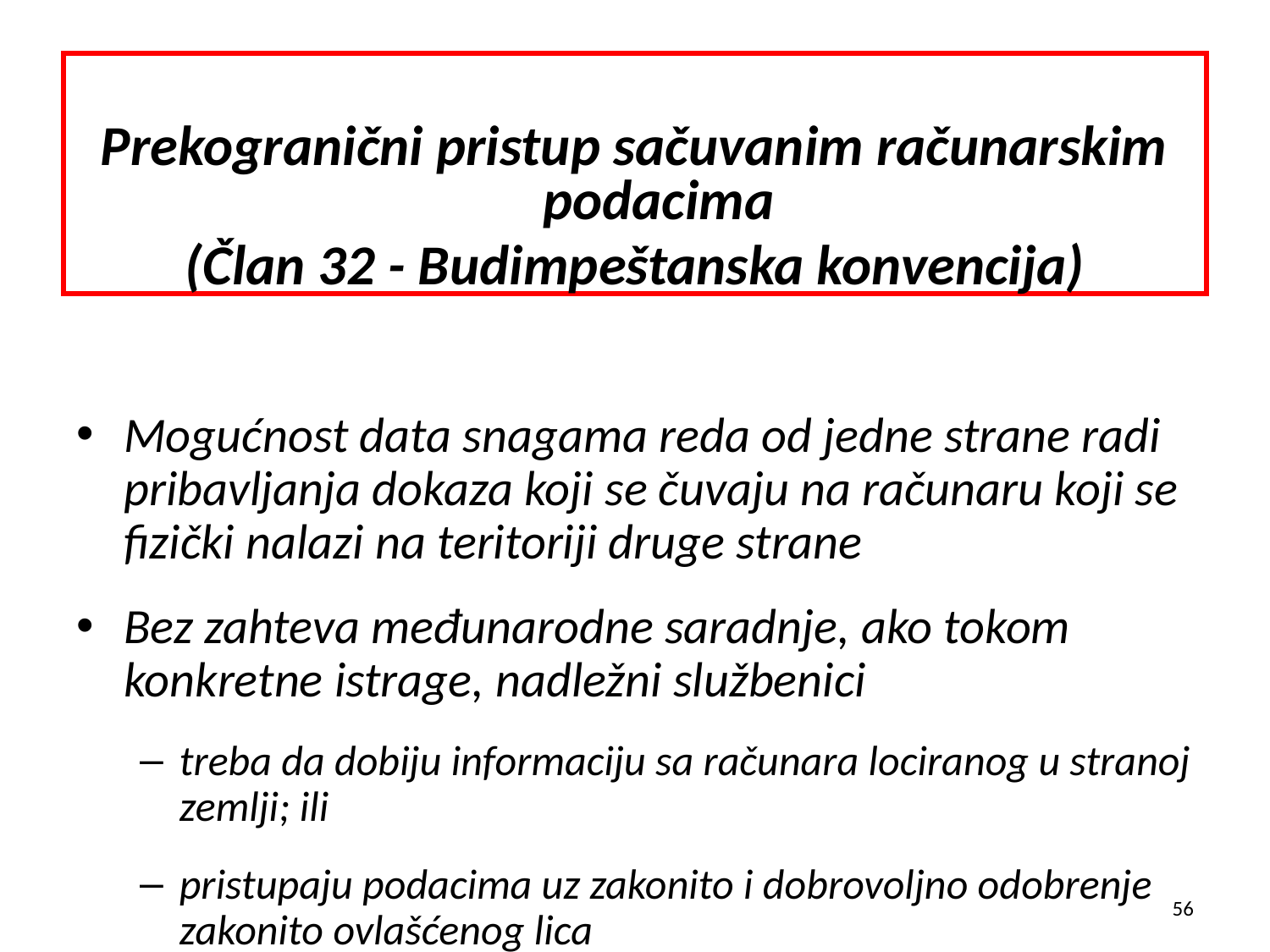

Prekogranični pristup sačuvanim računarskim podacima
(Član 32 - Budimpeštanska konvencija)

Mogućnost data snagama reda od jedne strane radi pribavljanja dokaza koji se čuvaju na računaru koji se fizički nalazi na teritoriji druge strane
Bez zahteva međunarodne saradnje, ako tokom konkretne istrage, nadležni službenici
treba da dobiju informaciju sa računara lociranog u stranoj zemlji; ili
pristupaju podacima uz zakonito i dobrovoljno odobrenje zakonito ovlašćenog lica
56